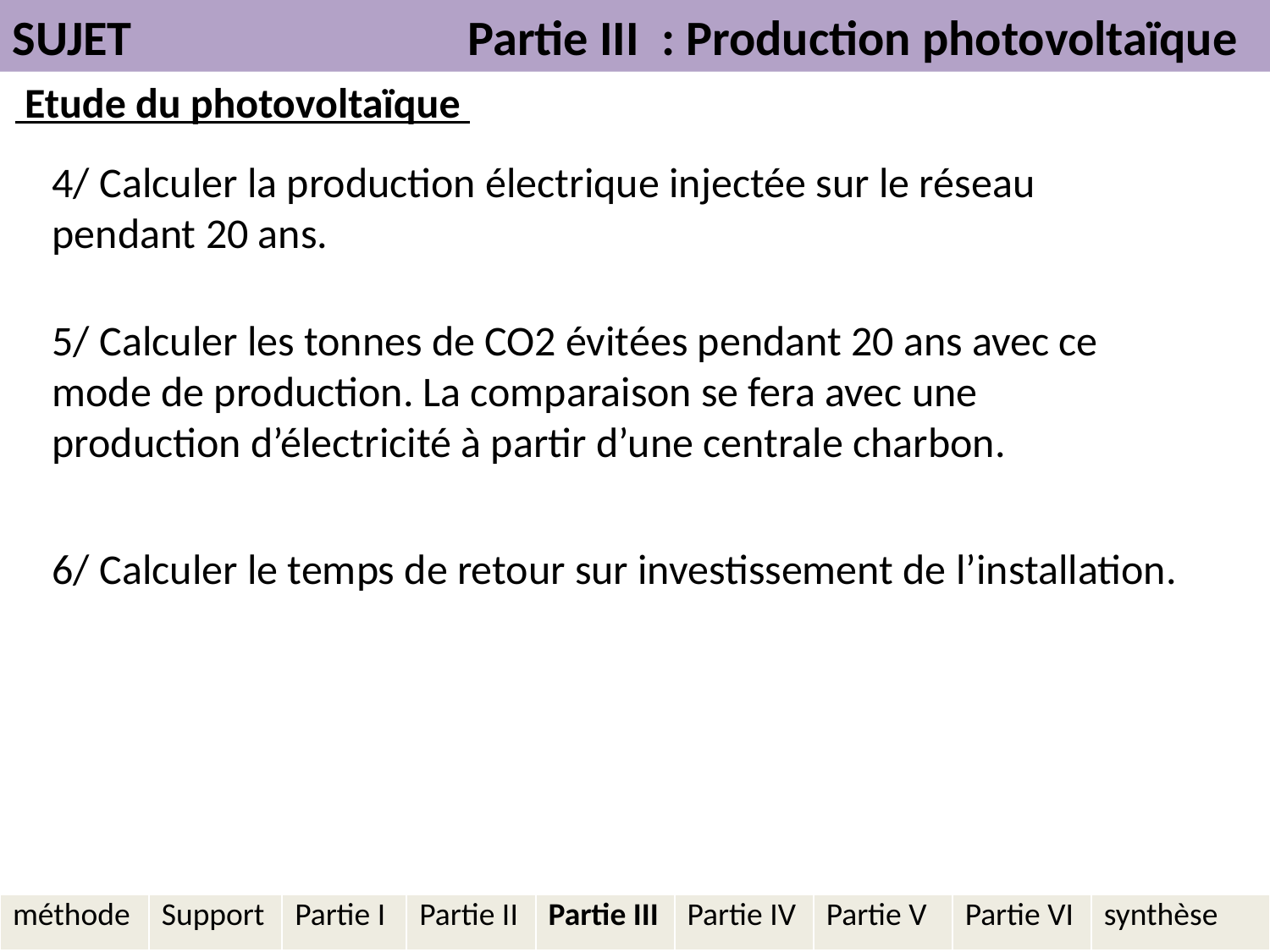

SUJET                              Partie III  : Production photovoltaïque
 Etude du photovoltaïque
4/ Calculer la production électrique injectée sur le réseau pendant 20 ans.

5/ Calculer les tonnes de CO2 évitées pendant 20 ans avec ce mode de production. La comparaison se fera avec une production d’électricité à partir d’une centrale charbon.
6/ Calculer le temps de retour sur investissement de l’installation.

| méthode | Support | Partie I | Partie II | Partie III | Partie IV | Partie V | Partie VI | synthèse |
| --- | --- | --- | --- | --- | --- | --- | --- | --- |